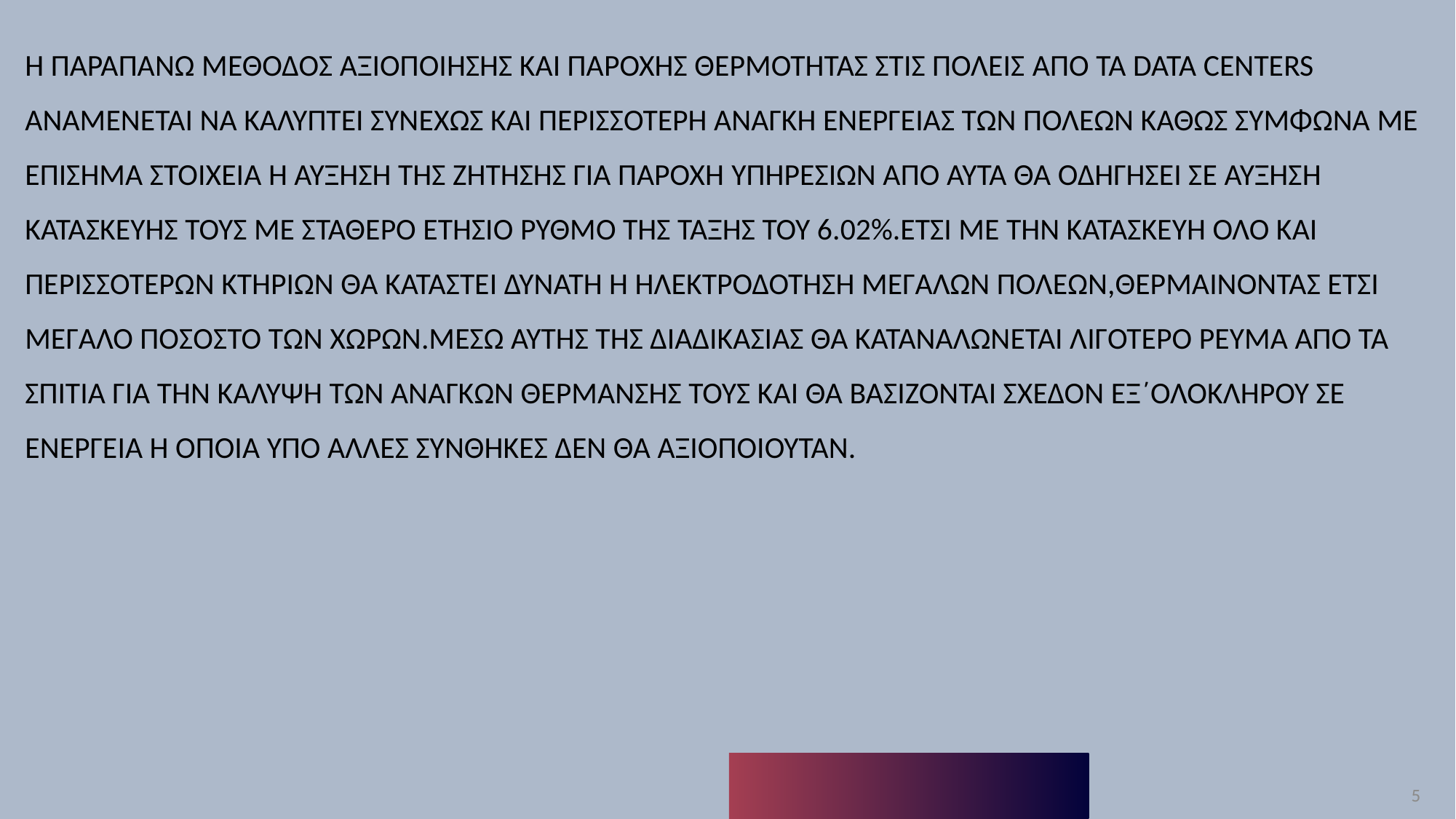

Η ΠΑΡΑΠΑΝΩ ΜΕΘΟΔΟΣ ΑΞΙΟΠΟΙΗΣΗΣ ΚΑΙ ΠΑΡΟΧΗΣ ΘΕΡΜΟΤΗΤΑΣ ΣΤΙΣ ΠΟΛΕΙΣ ΑΠΟ ΤΑ DATA CENTERS ΑΝΑΜΕΝΕΤΑΙ ΝΑ ΚΑΛΥΠΤΕΙ ΣΥΝΕΧΩΣ ΚΑΙ ΠΕΡΙΣΣΟΤΕΡΗ ΑΝΑΓΚΗ ΕΝΕΡΓΕΙΑΣ ΤΩΝ ΠΟΛΕΩΝ ΚΑΘΩΣ ΣΥΜΦΩΝΑ ΜΕ ΕΠΙΣΗΜΑ ΣΤΟΙΧΕΙΑ Η ΑΥΞΗΣΗ ΤΗΣ ΖΗΤΗΣΗΣ ΓΙΑ ΠΑΡΟΧΗ ΥΠΗΡΕΣΙΩΝ ΑΠΟ ΑΥΤΑ ΘΑ ΟΔΗΓΗΣΕΙ ΣΕ ΑΥΞΗΣΗ ΚΑΤΑΣΚΕΥΗΣ ΤΟΥΣ ΜΕ ΣΤΑΘΕΡΟ ΕΤΗΣΙΟ ΡΥΘΜΟ ΤΗΣ ΤΑΞΗΣ ΤΟΥ 6.02%.ΕΤΣΙ ΜΕ ΤΗΝ ΚΑΤΑΣΚΕΥΗ ΟΛΟ ΚΑΙ ΠΕΡΙΣΣΟΤΕΡΩΝ ΚΤΗΡΙΩΝ ΘΑ ΚΑΤΑΣΤΕΙ ΔΥΝΑΤΗ Η ΗΛΕΚΤΡΟΔΟΤΗΣΗ ΜΕΓΑΛΩΝ ΠΟΛΕΩΝ,ΘΕΡΜΑΙΝΟΝΤΑΣ ΕΤΣΙ ΜΕΓΑΛΟ ΠΟΣΟΣΤΟ ΤΩΝ ΧΩΡΩΝ.ΜΕΣΩ ΑΥΤΗΣ ΤΗΣ ΔΙΑΔΙΚΑΣΙΑΣ ΘΑ ΚΑΤΑΝΑΛΩΝΕΤΑΙ ΛΙΓΟΤΕΡΟ ΡΕΥΜΑ ΑΠΟ ΤΑ ΣΠΙΤΙΑ ΓΙΑ ΤΗΝ ΚΑΛΥΨΗ ΤΩΝ ΑΝΑΓΚΩΝ ΘΕΡΜΑΝΣΗΣ ΤΟΥΣ ΚΑΙ ΘΑ ΒΑΣΙΖΟΝΤΑΙ ΣΧΕΔΟΝ ΕΞ΄ΟΛΟΚΛΗΡΟΥ ΣΕ ΕΝΕΡΓΕΙΑ Η ΟΠΟΙΑ ΥΠΟ ΑΛΛΕΣ ΣΥΝΘΗΚΕΣ ΔΕΝ ΘΑ ΑΞΙΟΠΟΙΟΥΤΑΝ.
5